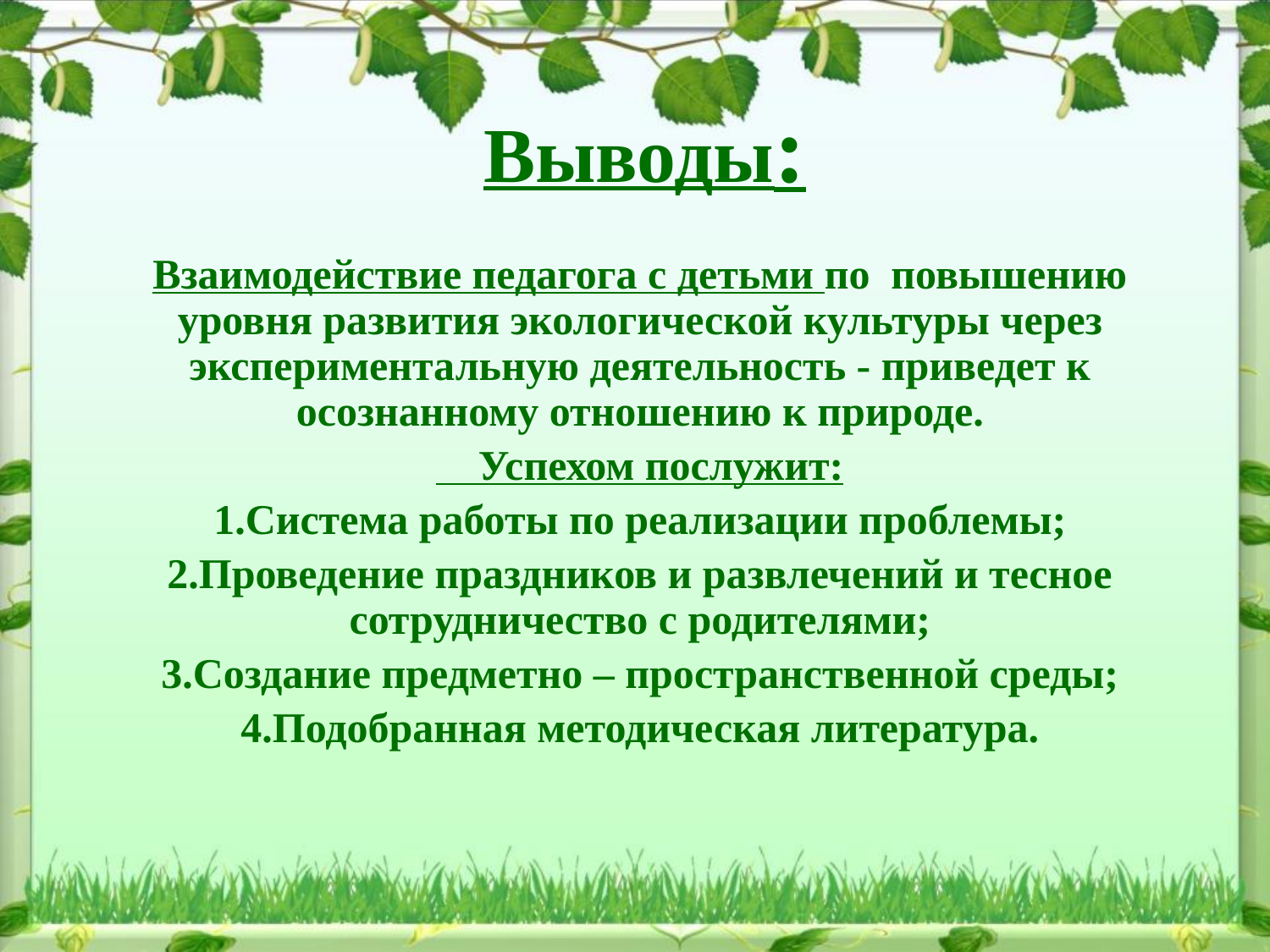

# Выводы:
Взаимодействие педагога с детьми по  повышению уровня развития экологической культуры через экспериментальную деятельность - приведет к осознанному отношению к природе.
    Успехом послужит:
1.Система работы по реализации проблемы;
2.Проведение праздников и развлечений и тесное сотрудничество с родителями;
3.Создание предметно – пространственной среды;
4.Подобранная методическая литература.